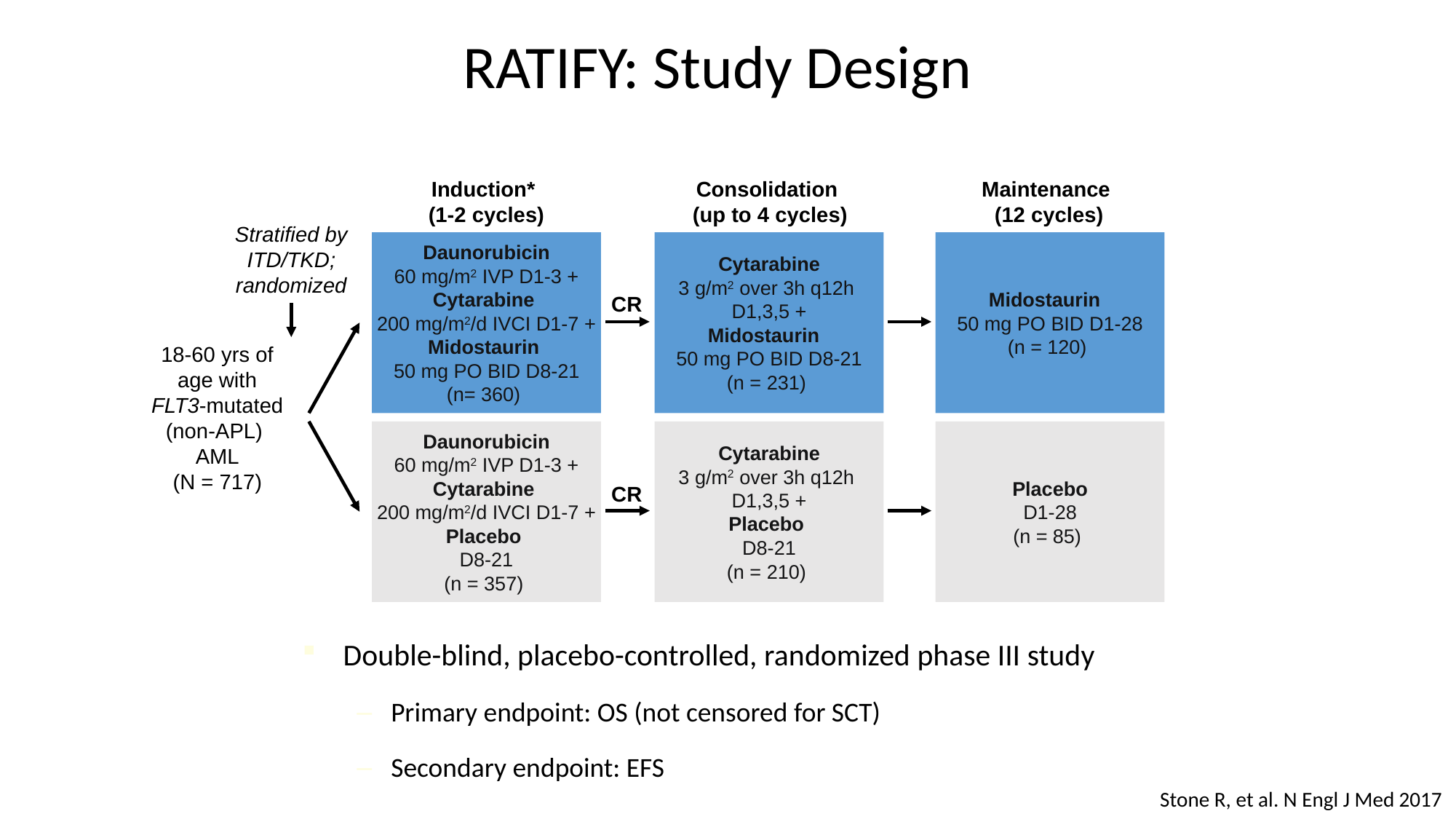

# RATIFY: Study Design
Induction*
(1-2 cycles)
Consolidation
(up to 4 cycles)
Maintenance
(12 cycles)
Stratified by ITD/TKD; randomized
Daunorubicin
60 mg/m2 IVP D1-3 +
Cytarabine
200 mg/m2/d IVCI D1-7 +
Midostaurin
50 mg PO BID D8-21
(n= 360)
Cytarabine
3 g/m2 over 3h q12h
D1,3,5 +
Midostaurin
50 mg PO BID D8-21
(n = 231)
Midostaurin
50 mg PO BID D1-28
(n = 120)
CR
18-60 yrs of age with
FLT3-mutated
(non-APL)  AML
(N = 717)
Daunorubicin
60 mg/m2 IVP D1-3 +
Cytarabine
200 mg/m2/d IVCI D1-7 +
Placebo
D8-21
(n = 357)
Cytarabine
3 g/m2 over 3h q12h
D1,3,5 +
Placebo
D8-21
(n = 210)
Placebo
D1-28
(n = 85)
CR
Double-blind, placebo-controlled, randomized phase III study
Primary endpoint: OS (not censored for SCT)
Secondary endpoint: EFS

Stone R, et al. N Engl J Med 2017